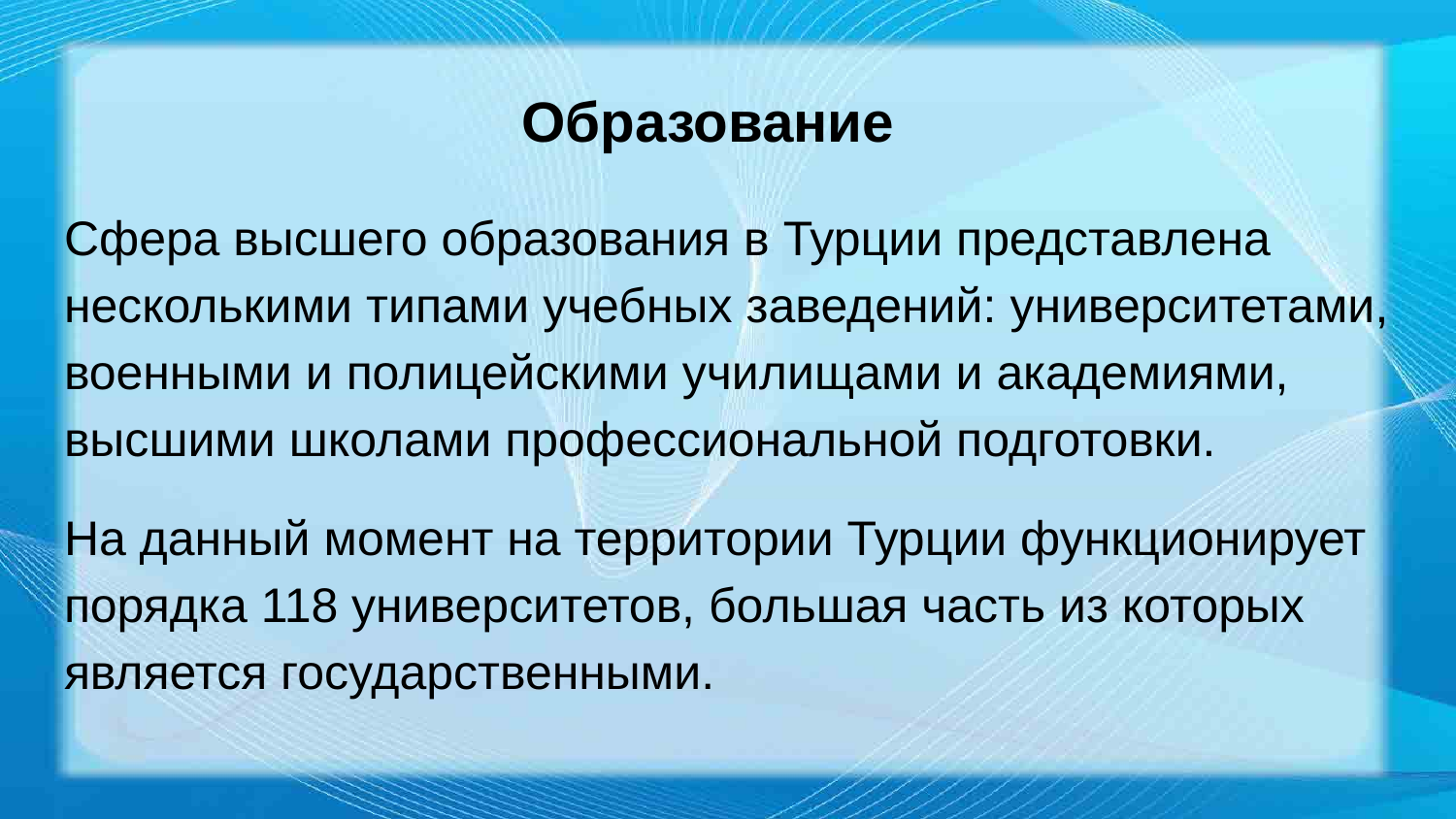

# Образование
Сфера высшего образования в Турции представлена несколькими типами учебных заведений: университетами, военными и полицейскими училищами и академиями, высшими школами профессиональной подготовки.
На данный момент на территории Турции функционирует порядка 118 университетов, большая часть из которых является государственными.